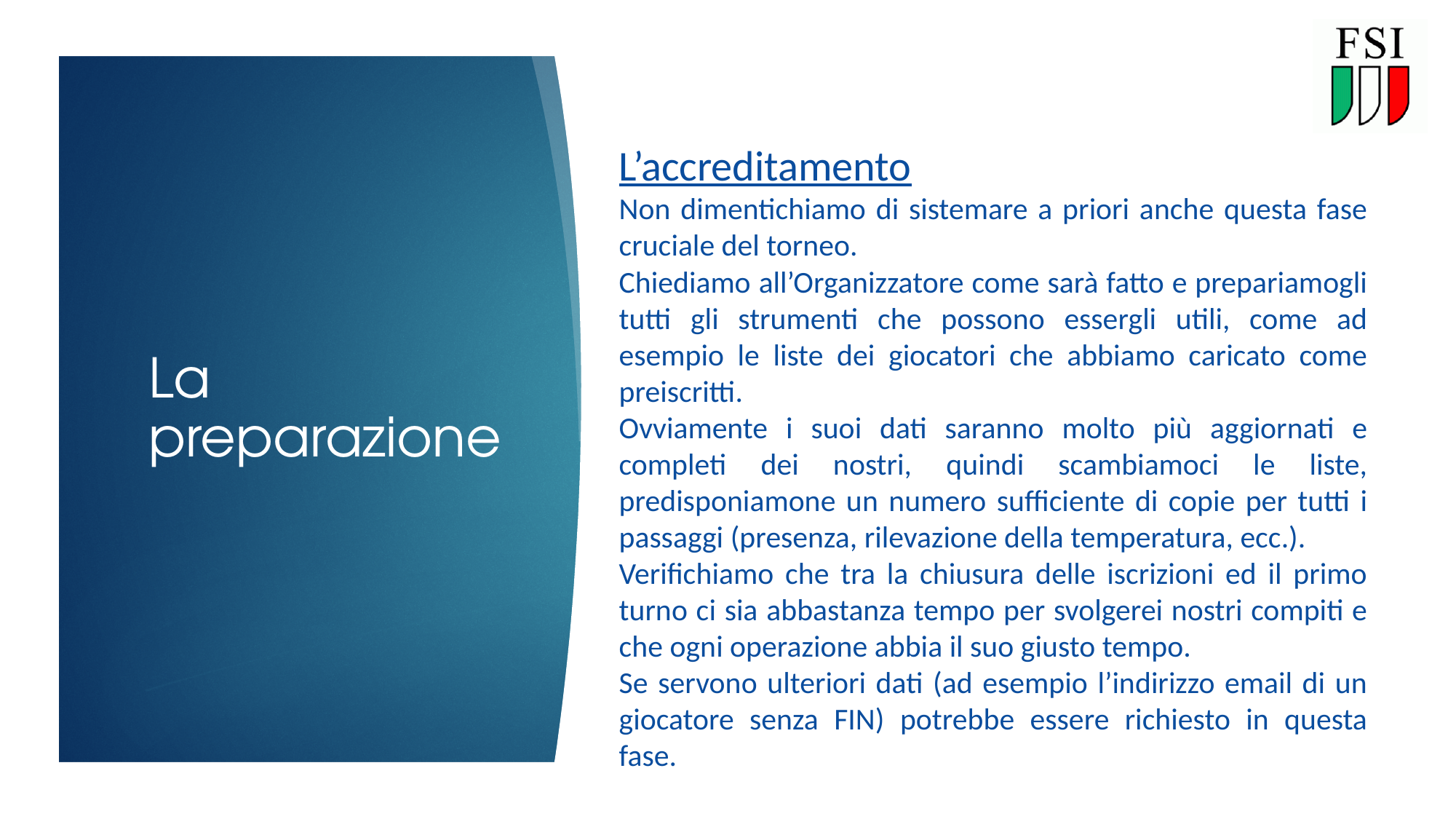

13
L’accreditamento
Non dimentichiamo di sistemare a priori anche questa fase cruciale del torneo.
Chiediamo all’Organizzatore come sarà fatto e prepariamogli tutti gli strumenti che possono essergli utili, come ad esempio le liste dei giocatori che abbiamo caricato come preiscritti.
Ovviamente i suoi dati saranno molto più aggiornati e completi dei nostri, quindi scambiamoci le liste, predisponiamone un numero sufficiente di copie per tutti i passaggi (presenza, rilevazione della temperatura, ecc.).
Verifichiamo che tra la chiusura delle iscrizioni ed il primo turno ci sia abbastanza tempo per svolgerei nostri compiti e che ogni operazione abbia il suo giusto tempo.
Se servono ulteriori dati (ad esempio l’indirizzo email di un giocatore senza FIN) potrebbe essere richiesto in questa fase.
# La preparazione